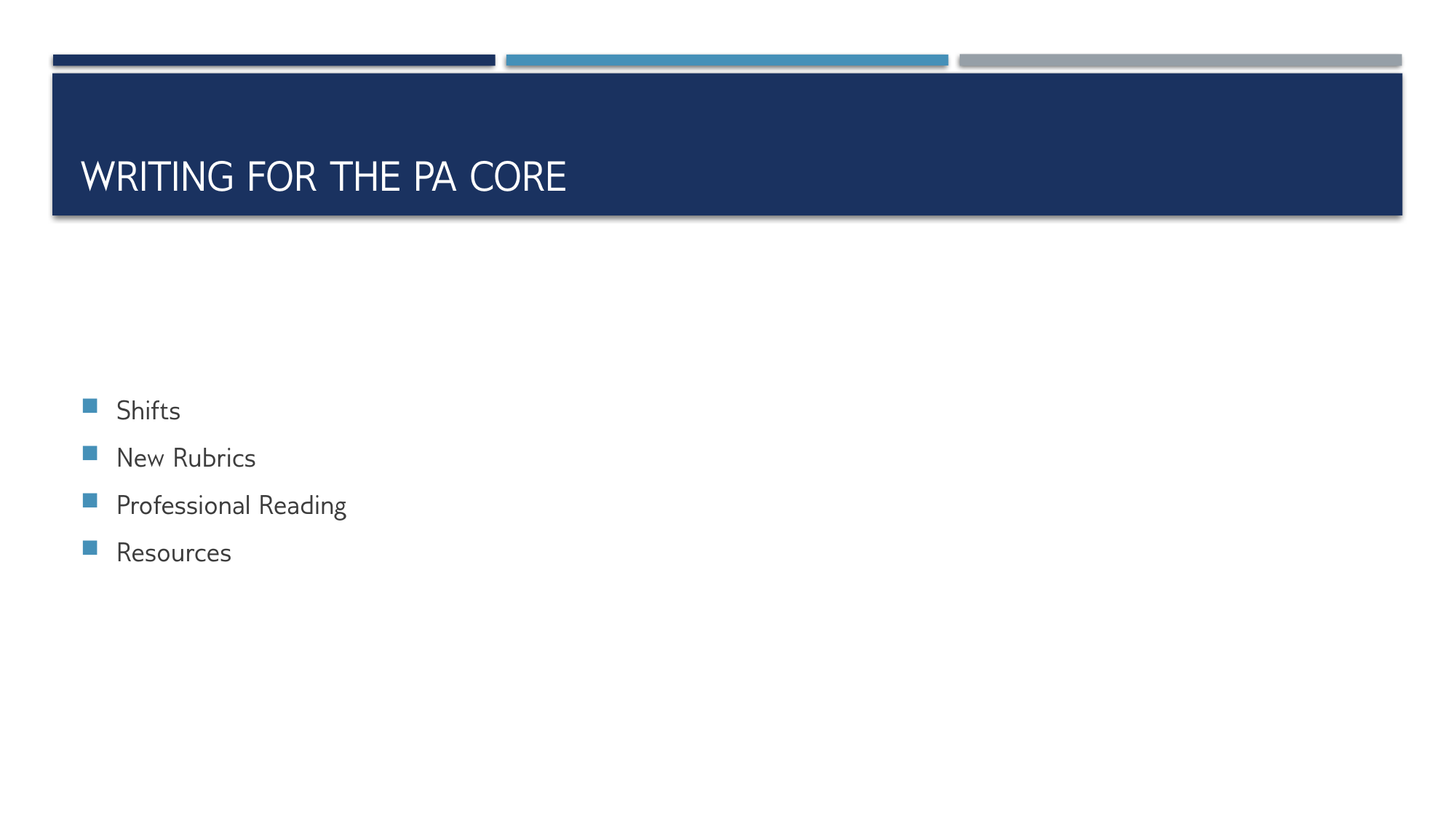

# Writing for the PA Core
Shifts
New Rubrics
Professional Reading
Resources